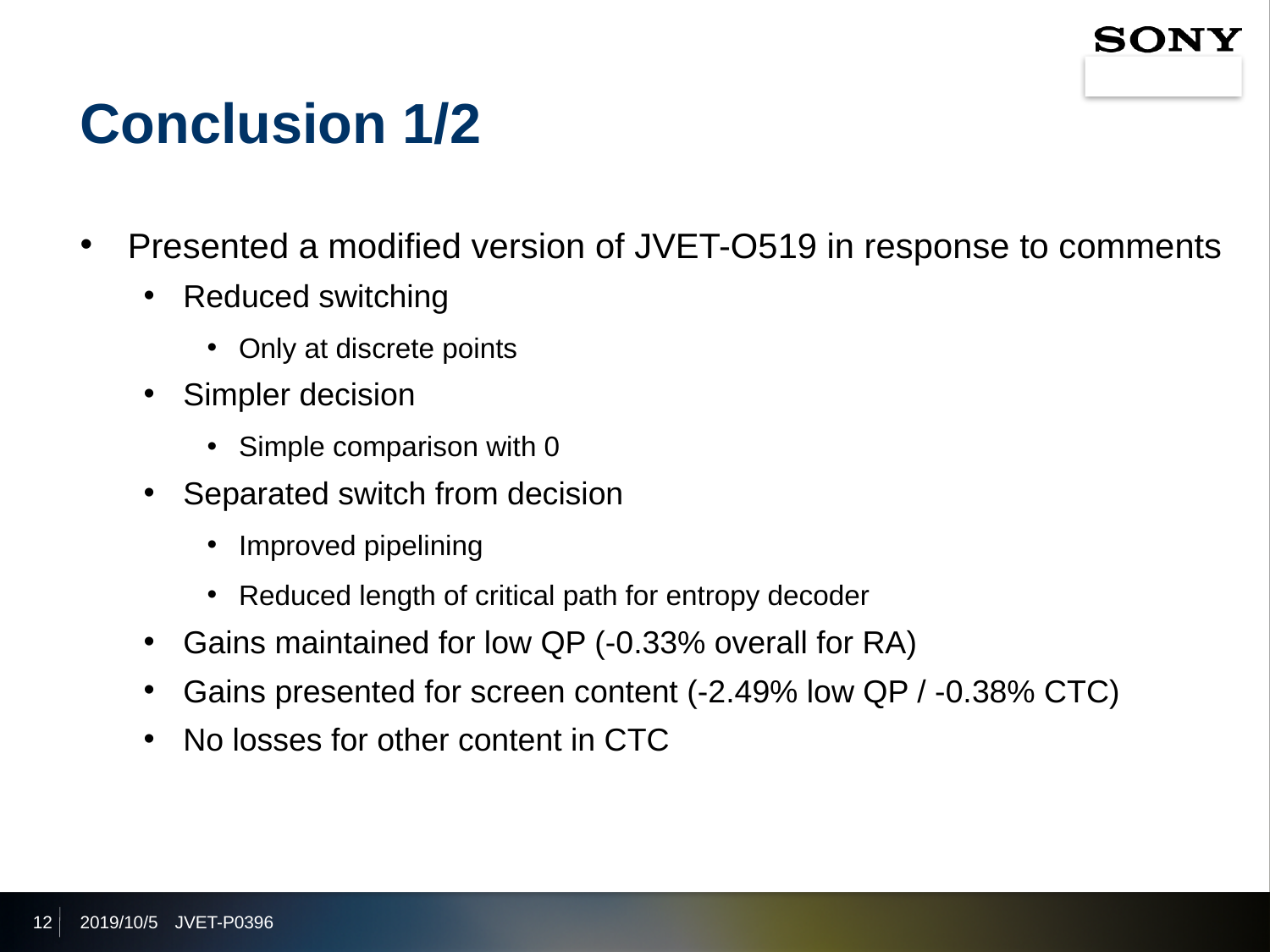

# Conclusion 1/2

Presented a modified version of JVET-O519 in response to comments
Reduced switching
Only at discrete points
Simpler decision
Simple comparison with 0
Separated switch from decision
Improved pipelining
Reduced length of critical path for entropy decoder
Gains maintained for low QP (-0.33% overall for RA)
Gains presented for screen content (-2.49% low QP / -0.38% CTC)
No losses for other content in CTC
12
2019/10/5
JVET-P0396